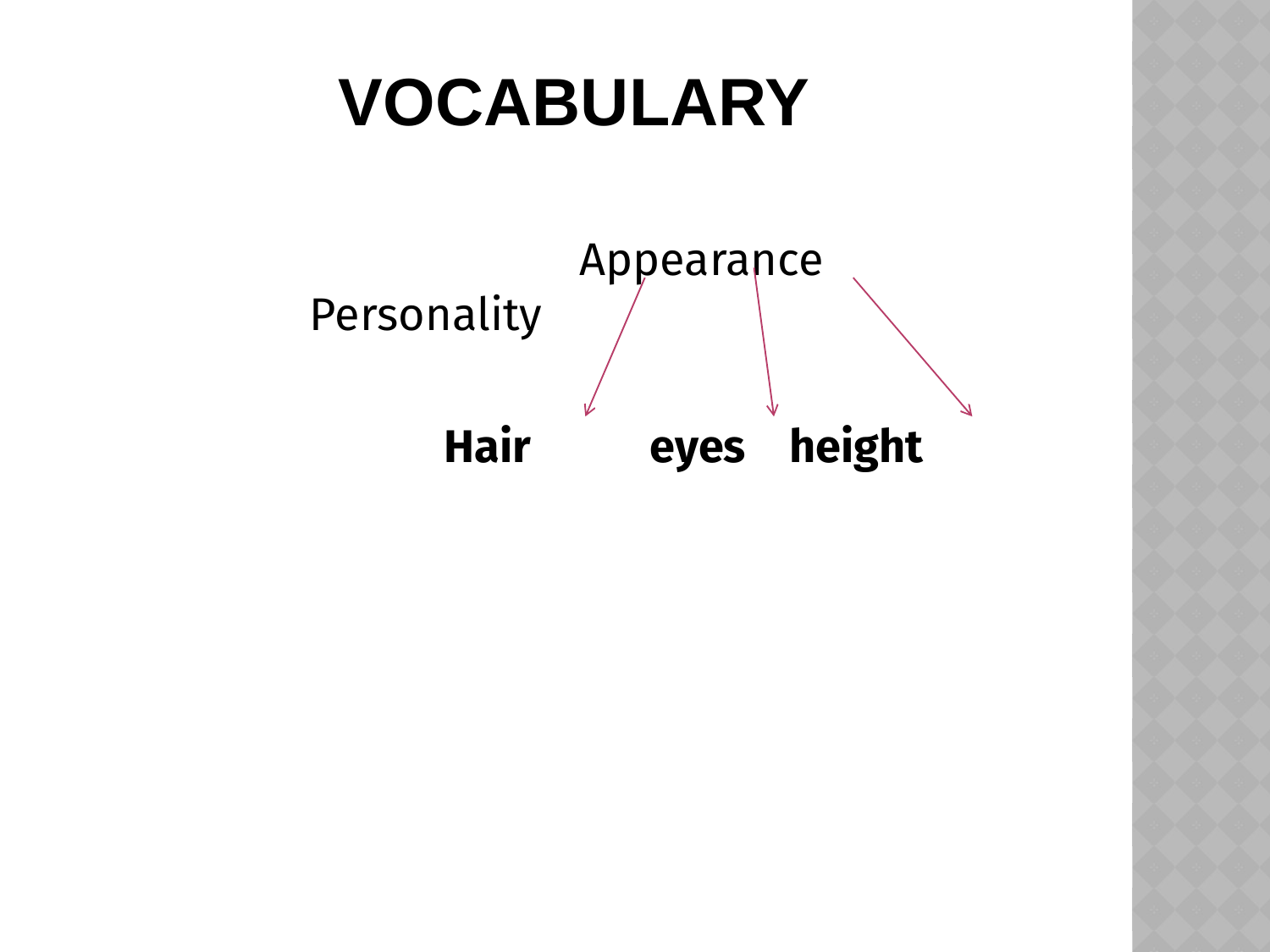

# Vocabulary
                                         Appearance                                   Personality

                              Hair           eyes    height